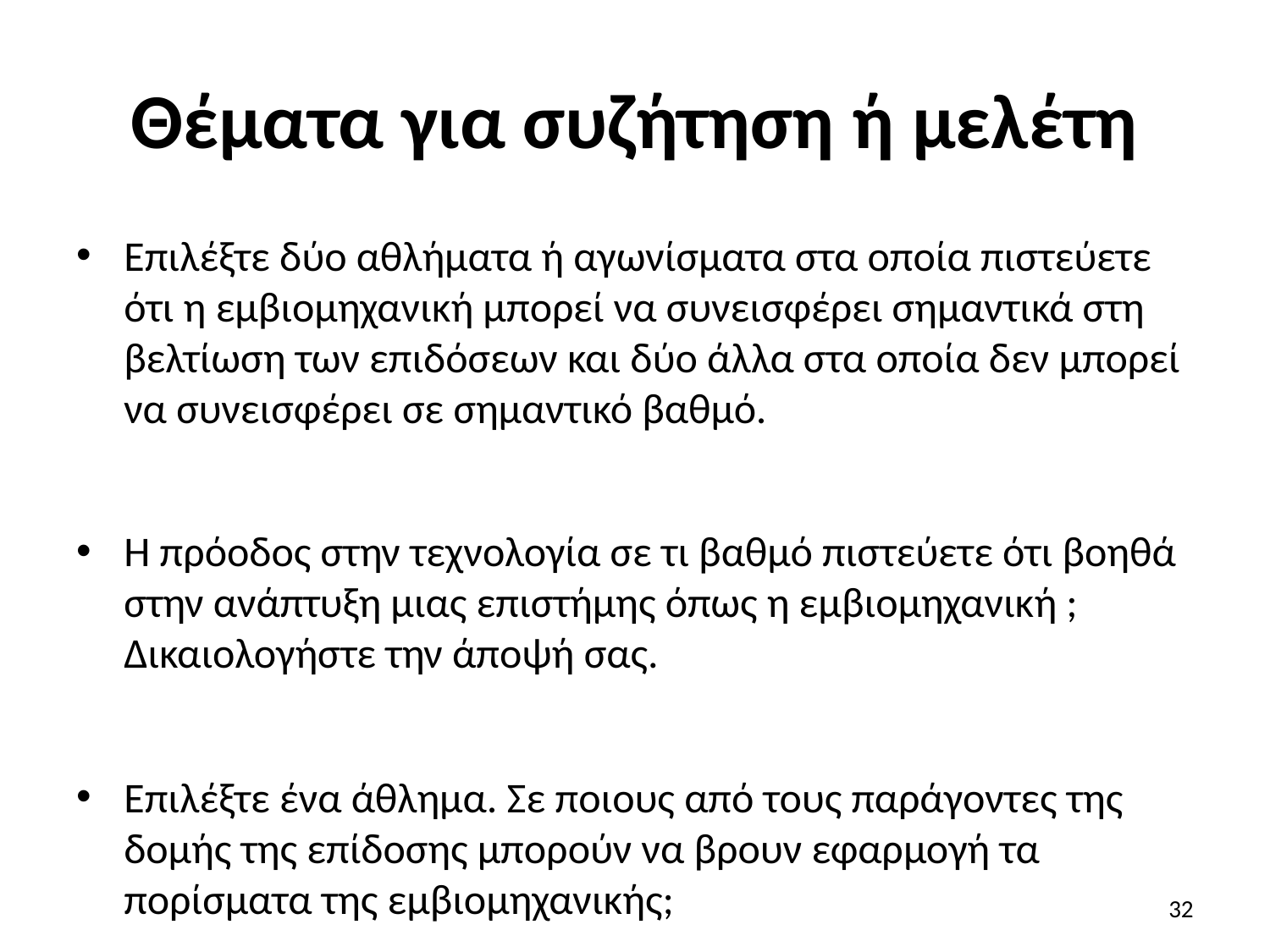

# Θέματα για συζήτηση ή μελέτη
Επιλέξτε δύο αθλήματα ή αγωνίσματα στα οποία πιστεύετε ότι η εμβιομηχανική μπορεί να συνεισφέρει σημαντικά στη βελτίωση των επιδόσεων και δύο άλλα στα οποία δεν μπορεί να συνεισφέρει σε σημαντικό βαθμό.

Η πρόοδος στην τεχνολογία σε τι βαθμό πιστεύετε ότι βοηθά στην ανάπτυξη μιας επιστήμης όπως η εμβιομηχανική ; Δικαιολογήστε την άποψή σας.

Επιλέξτε ένα άθλημα. Σε ποιους από τους παράγοντες της δομής της επίδοσης μπορούν να βρουν εφαρμογή τα πορίσματα της εμβιομηχανικής;

32